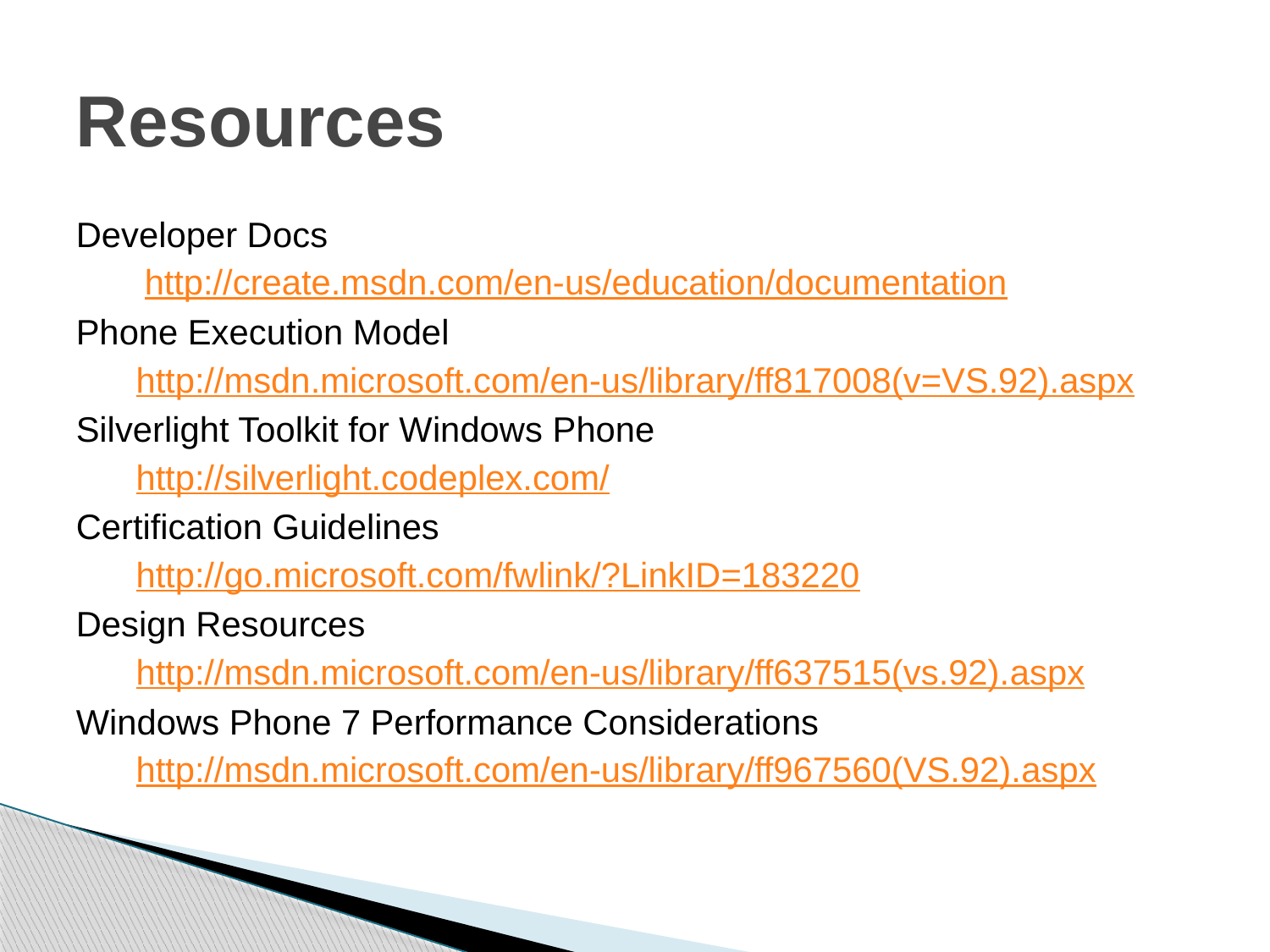

# Resources
Developer Docs
http://create.msdn.com/en-us/education/documentation
Phone Execution Model
http://msdn.microsoft.com/en-us/library/ff817008(v=VS.92).aspx
Silverlight Toolkit for Windows Phone
http://silverlight.codeplex.com/
Certification Guidelines
http://go.microsoft.com/fwlink/?LinkID=183220
Design Resources
http://msdn.microsoft.com/en-us/library/ff637515(vs.92).aspx
Windows Phone 7 Performance Considerations
http://msdn.microsoft.com/en-us/library/ff967560(VS.92).aspx